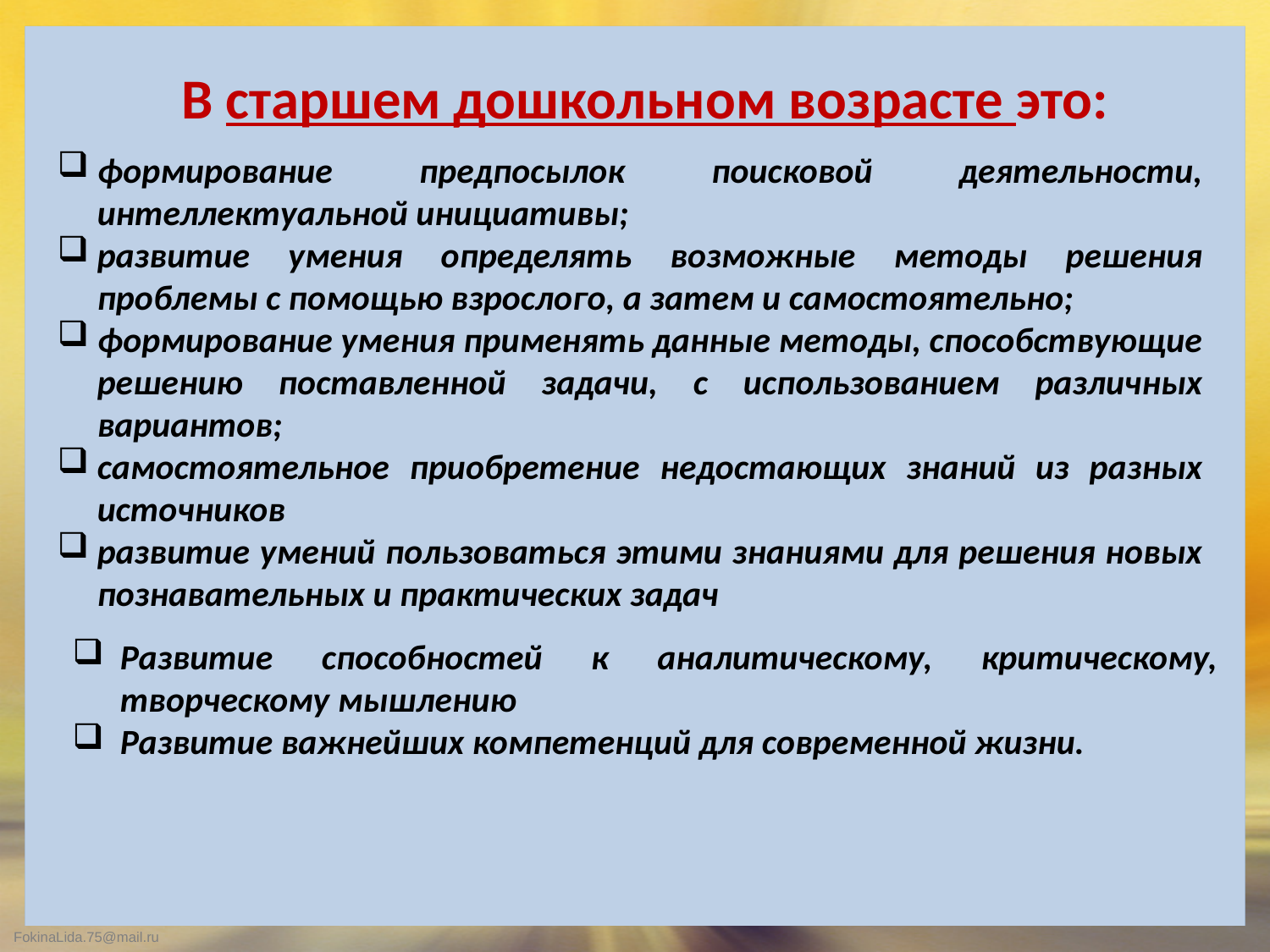

В старшем дошкольном возрасте это:
формирование предпосылок поисковой деятельности, интеллектуальной инициативы;
развитие умения определять возможные методы решения проблемы с помощью взрослого, а затем и самостоятельно;
формирование умения применять данные методы, способствующие решению поставленной задачи, с использованием различных вариантов;
самостоятельное приобретение недостающих знаний из разных источников
развитие умений пользоваться этими знаниями для решения новых познавательных и практических задач
Развитие способностей к аналитическому, критическому, творческому мышлению
Развитие важнейших компетенций для современной жизни.